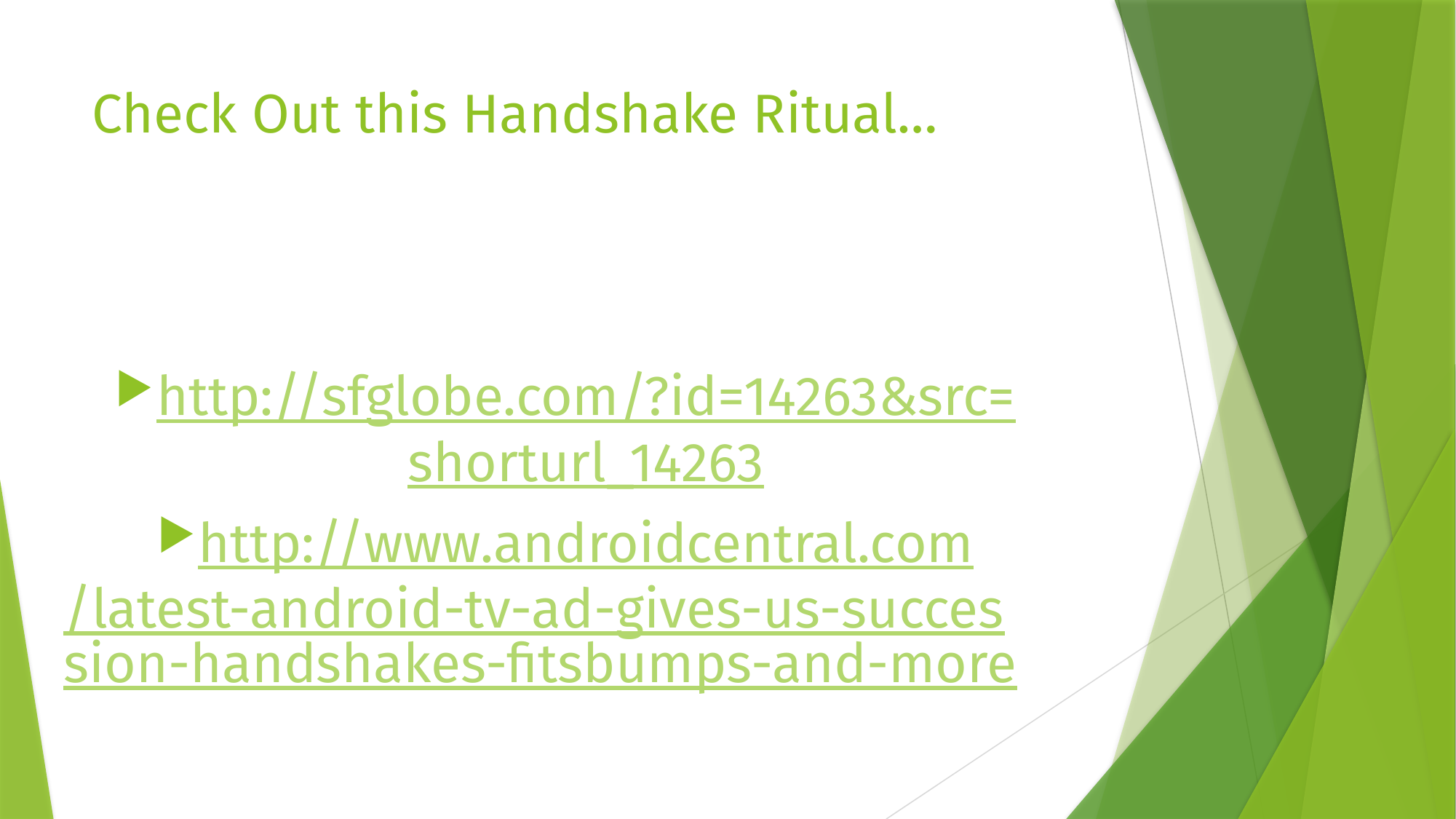

# Check Out this Handshake Ritual…
http://sfglobe.com/?id=14263&src=shorturl_14263
http://www.androidcentral.com/latest-android-tv-ad-gives-us-succession-handshakes-fitsbumps-and-more